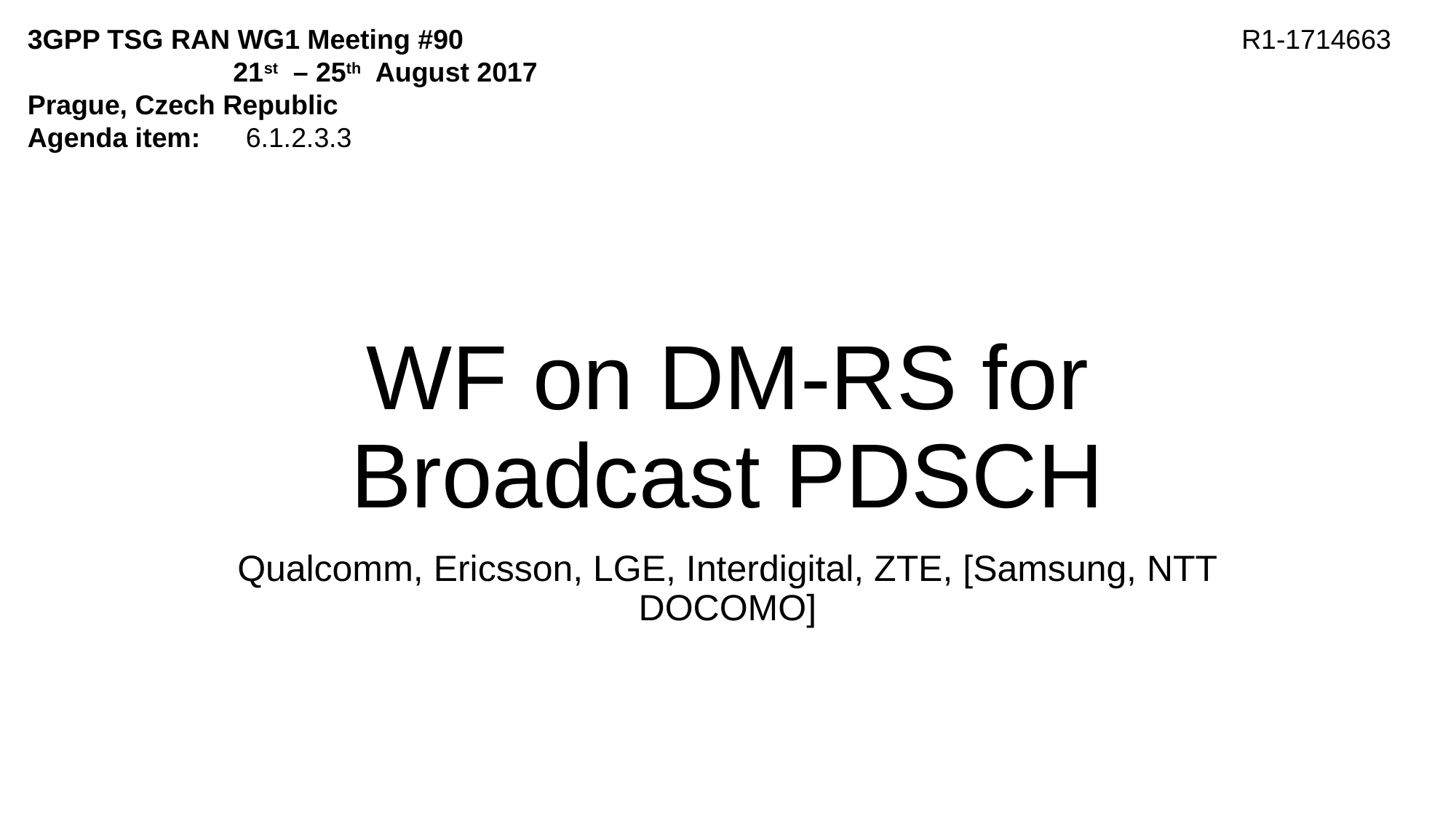

3GPP TSG RAN WG1 Meeting #90                                            21st  – 25th  August 2017
Prague, Czech Republic
Agenda item:	6.1.2.3.3
R1-1714663
# WF on DM-RS for Broadcast PDSCH
Qualcomm, Ericsson, LGE, Interdigital, ZTE, [Samsung, NTT DOCOMO]